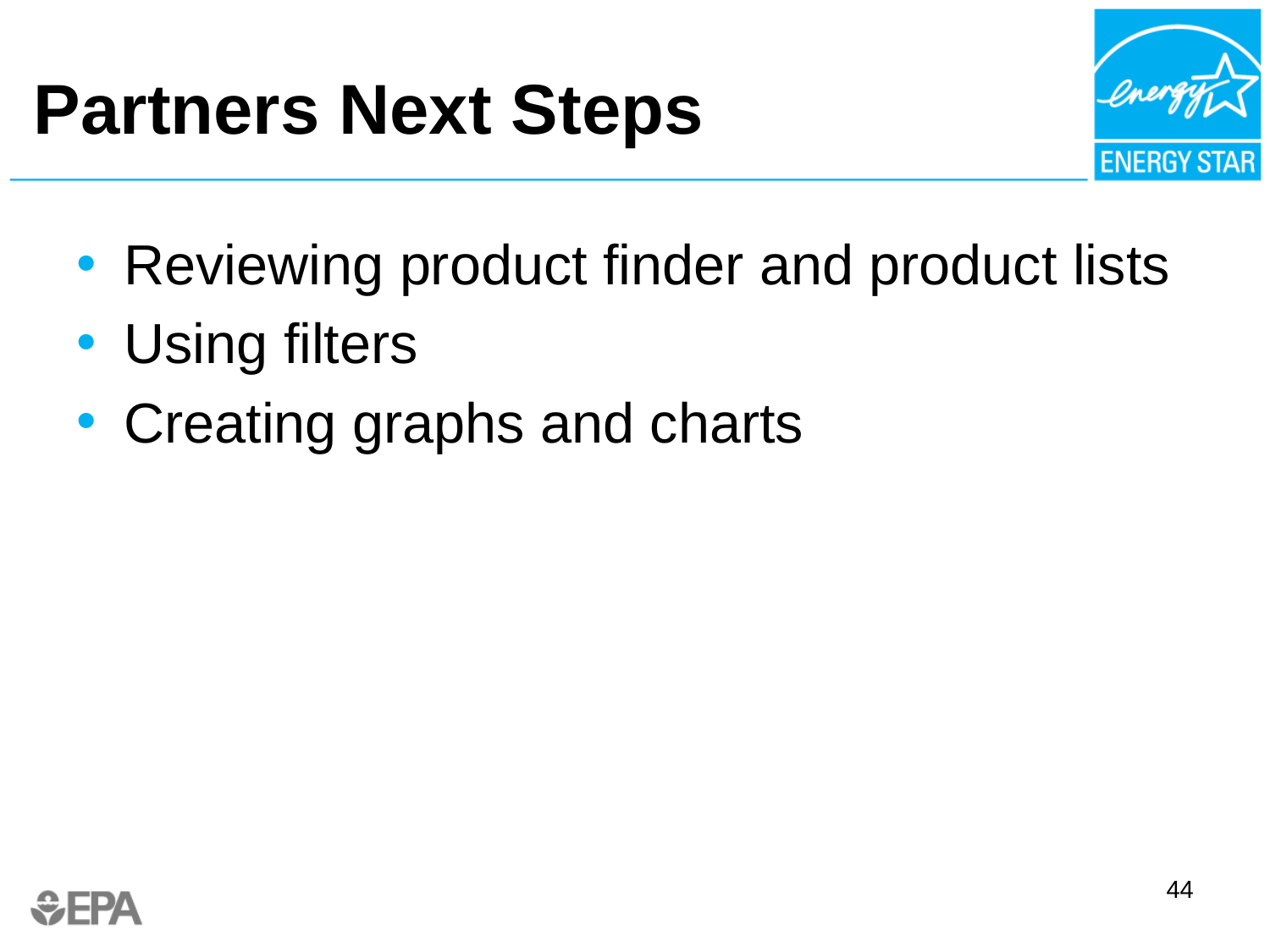

# Partners Next Steps
Reviewing product finder and product lists
Using filters
Creating graphs and charts

44